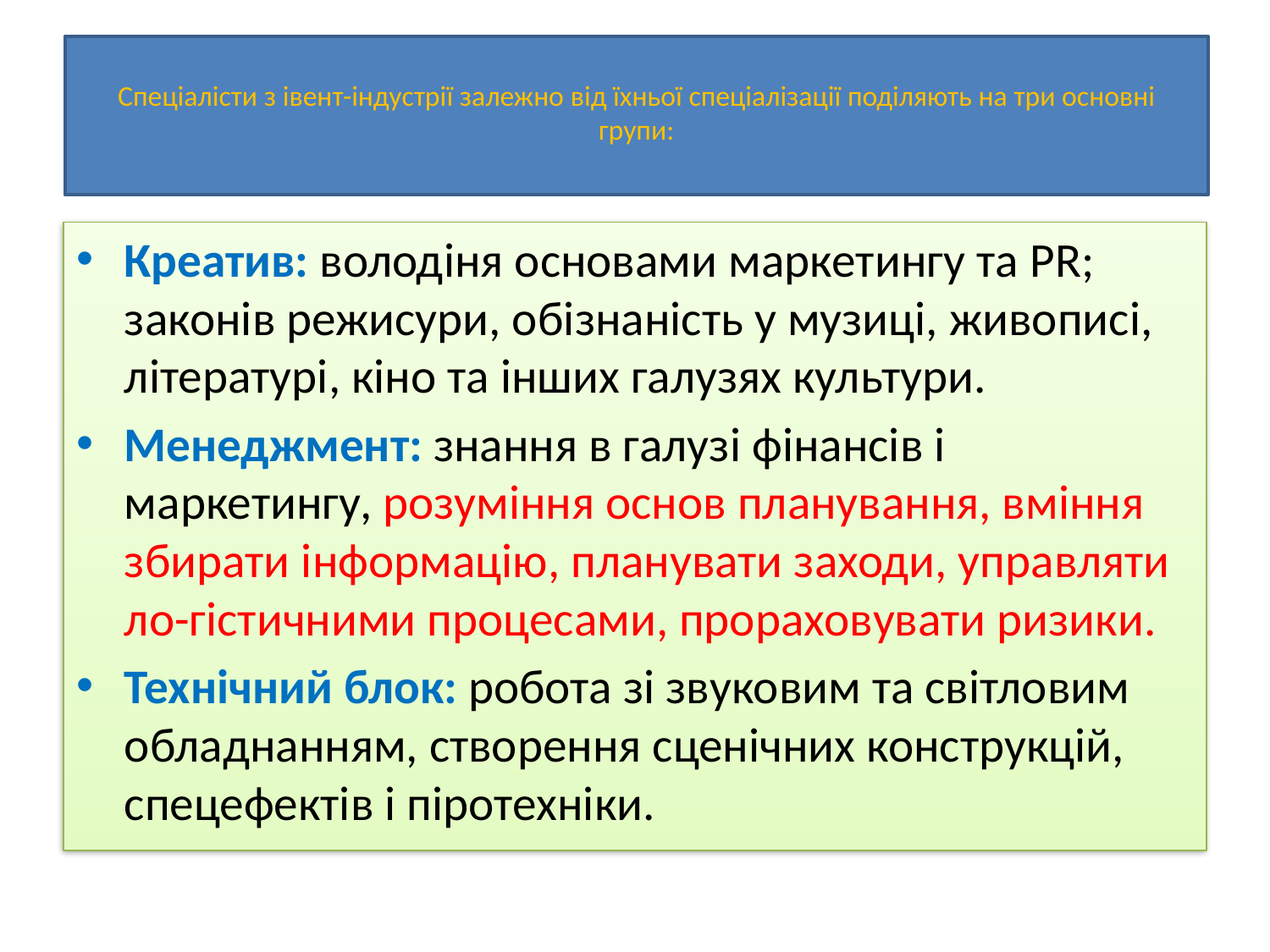

# Спеціалісти з івент-індустрії залежно від їхньої спеціалізації поділяють на три основні групи:
Креатив: володіня основами маркетингу та PR; законів режисури, обізнаність у музиці, живописі, літературі, кіно та інших галузях культури.
Менеджмент: знання в галузі фінансів і маркетингу, розуміння основ планування, вміння збирати інформацію, планувати заходи, управляти ло-гістичними процесами, прораховувати ризики.
Технічний блок: робота зі звуковим та світловим обладнанням, створення сценічних конструкцій, спецефектів і піротехніки.